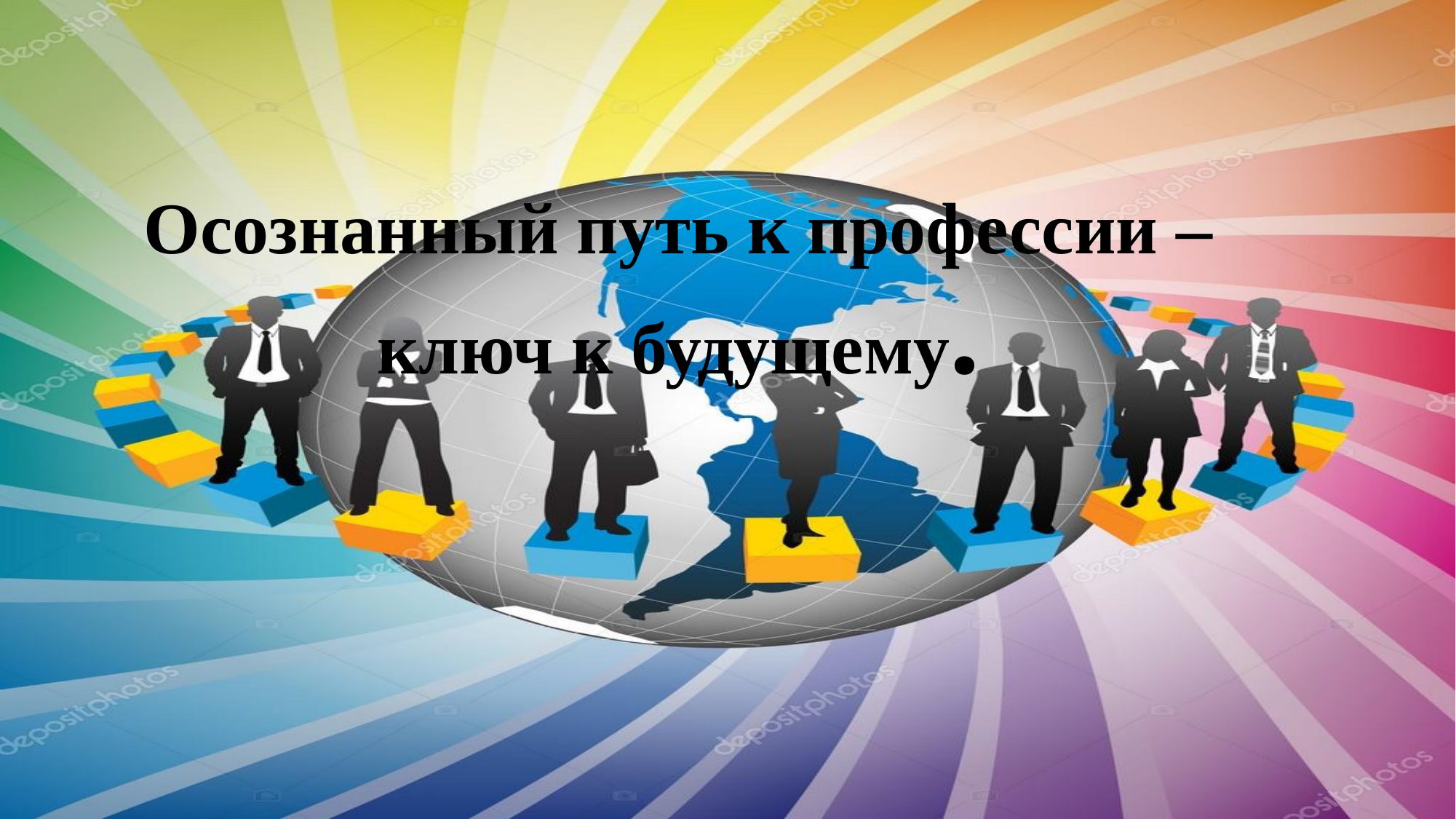

# Осознанный путь к профессии – ключ к будущему.